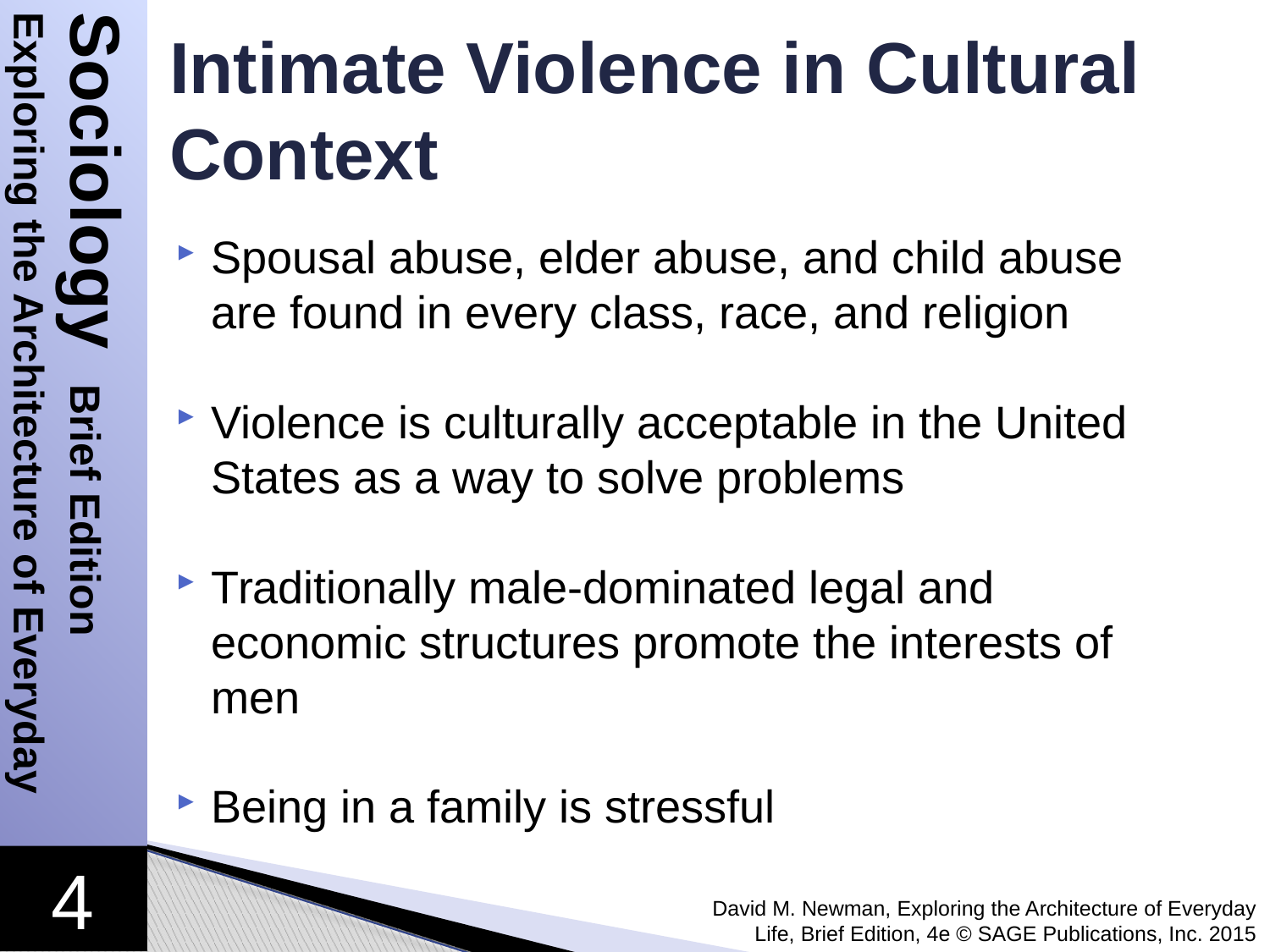

# Intimate Violence in Cultural Context
Spousal abuse, elder abuse, and child abuse are found in every class, race, and religion

Violence is culturally acceptable in the United States as a way to solve problems

Traditionally male-dominated legal and economic structures promote the interests of men

Being in a family is stressful
David M. Newman, Exploring the Architecture of Everyday Life, Brief Edition, 4e © SAGE Publications, Inc. 2015